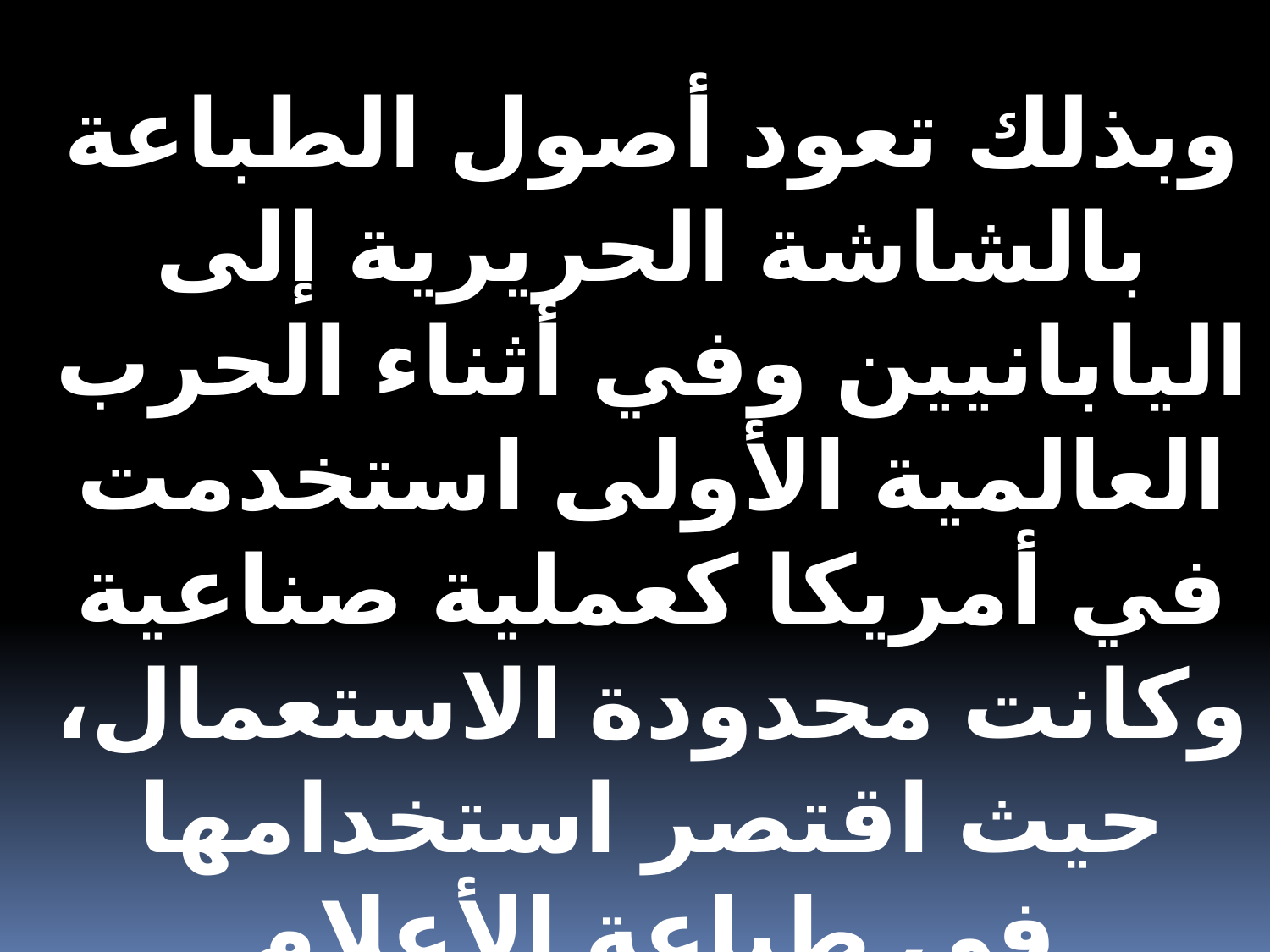

وبذلك تعود أصول الطباعة بالشاشة الحريرية إلى اليابانيين وفي أثناء الحرب العالمية الأولى استخدمت في أمريكا كعملية صناعية وكانت محدودة الاستعمال، حيث اقتصر استخدامها في طباعة الأعلام والرايات وكانت باستخدام لون واحد أو لونين،